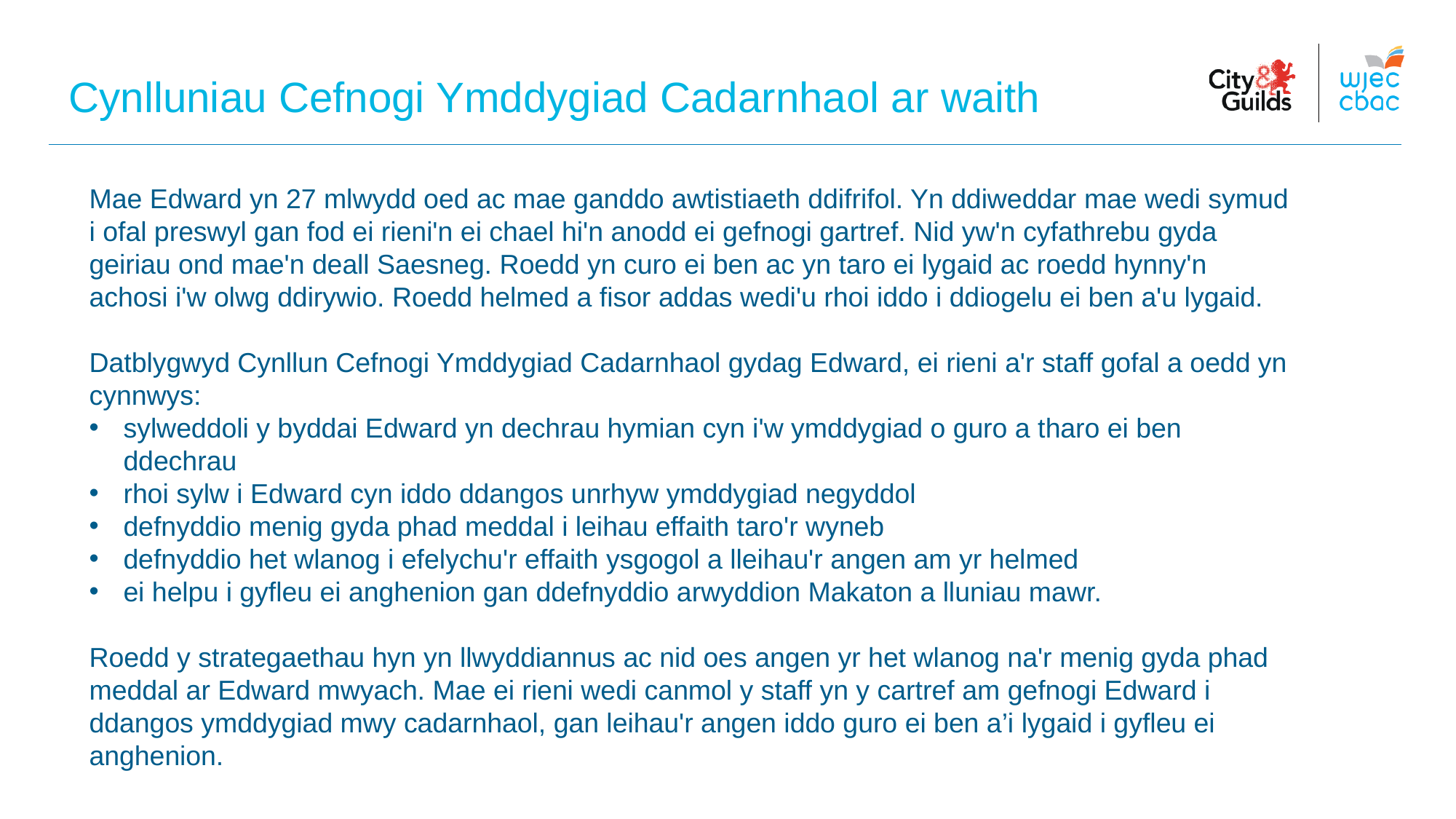

Cynlluniau Cefnogi Ymddygiad Cadarnhaol ar waith

Mae Edward yn 27 mlwydd oed ac mae ganddo awtistiaeth ddifrifol. Yn ddiweddar mae wedi symud i ofal preswyl gan fod ei rieni'n ei chael hi'n anodd ei gefnogi gartref. Nid yw'n cyfathrebu gyda geiriau ond mae'n deall Saesneg. Roedd yn curo ei ben ac yn taro ei lygaid ac roedd hynny'n achosi i'w olwg ddirywio. Roedd helmed a fisor addas wedi'u rhoi iddo i ddiogelu ei ben a'u lygaid.

Datblygwyd Cynllun Cefnogi Ymddygiad Cadarnhaol gydag Edward, ei rieni a'r staff gofal a oedd yn cynnwys:
sylweddoli y byddai Edward yn dechrau hymian cyn i'w ymddygiad o guro a tharo ei ben ddechrau
rhoi sylw i Edward cyn iddo ddangos unrhyw ymddygiad negyddol
defnyddio menig gyda phad meddal i leihau effaith taro'r wyneb
defnyddio het wlanog i efelychu'r effaith ysgogol a lleihau'r angen am yr helmed
ei helpu i gyfleu ei anghenion gan ddefnyddio arwyddion Makaton a lluniau mawr.

Roedd y strategaethau hyn yn llwyddiannus ac nid oes angen yr het wlanog na'r menig gyda phad meddal ar Edward mwyach. Mae ei rieni wedi canmol y staff yn y cartref am gefnogi Edward i ddangos ymddygiad mwy cadarnhaol, gan leihau'r angen iddo guro ei ben a’i lygaid i gyfleu ei anghenion.